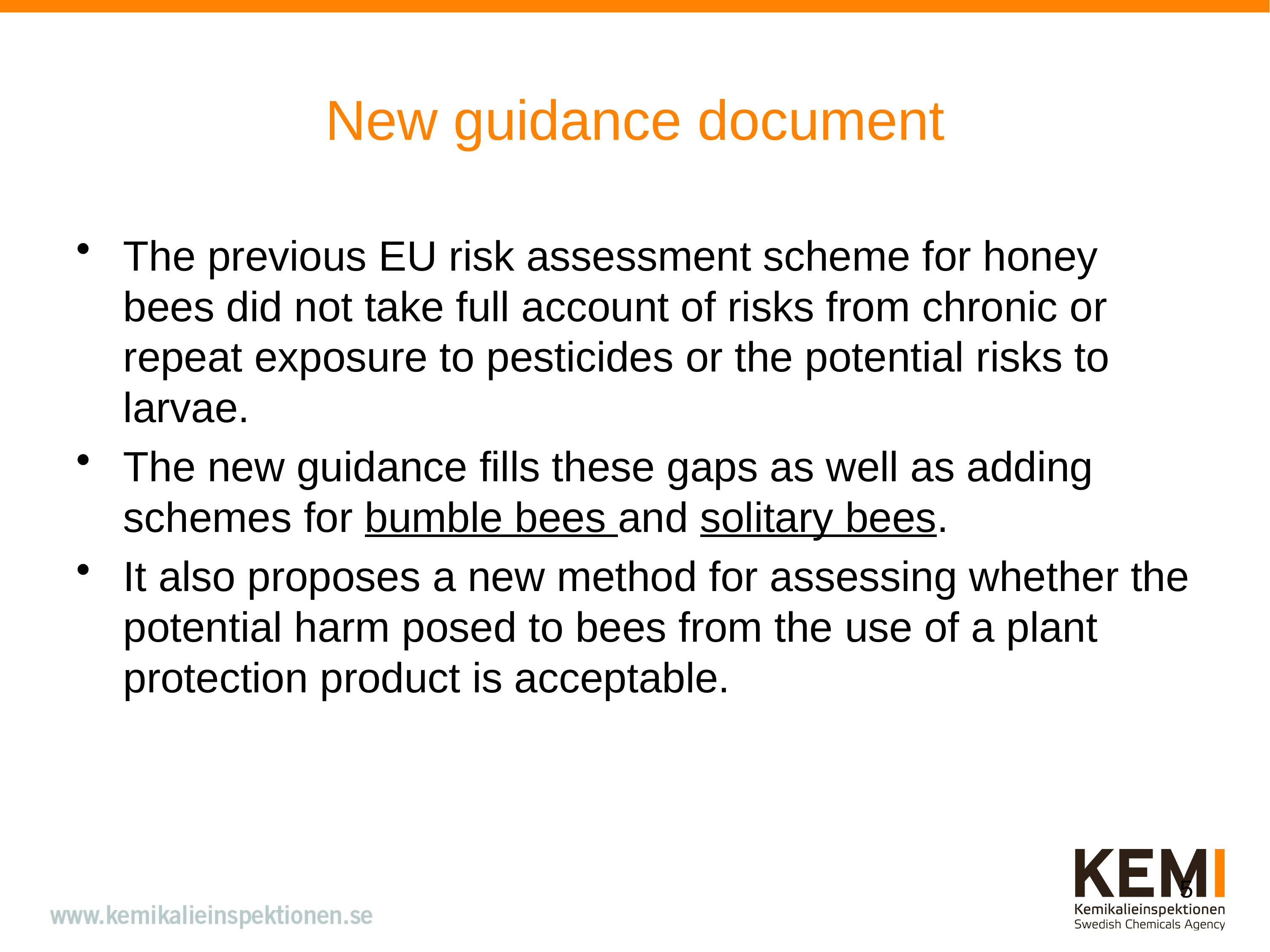

# New guidance document
The previous EU risk assessment scheme for honey bees did not take full account of risks from chronic or repeat exposure to pesticides or the potential risks to larvae.
The new guidance fills these gaps as well as adding schemes for bumble bees and solitary bees.
It also proposes a new method for assessing whether the potential harm posed to bees from the use of a plant protection product is acceptable.

5